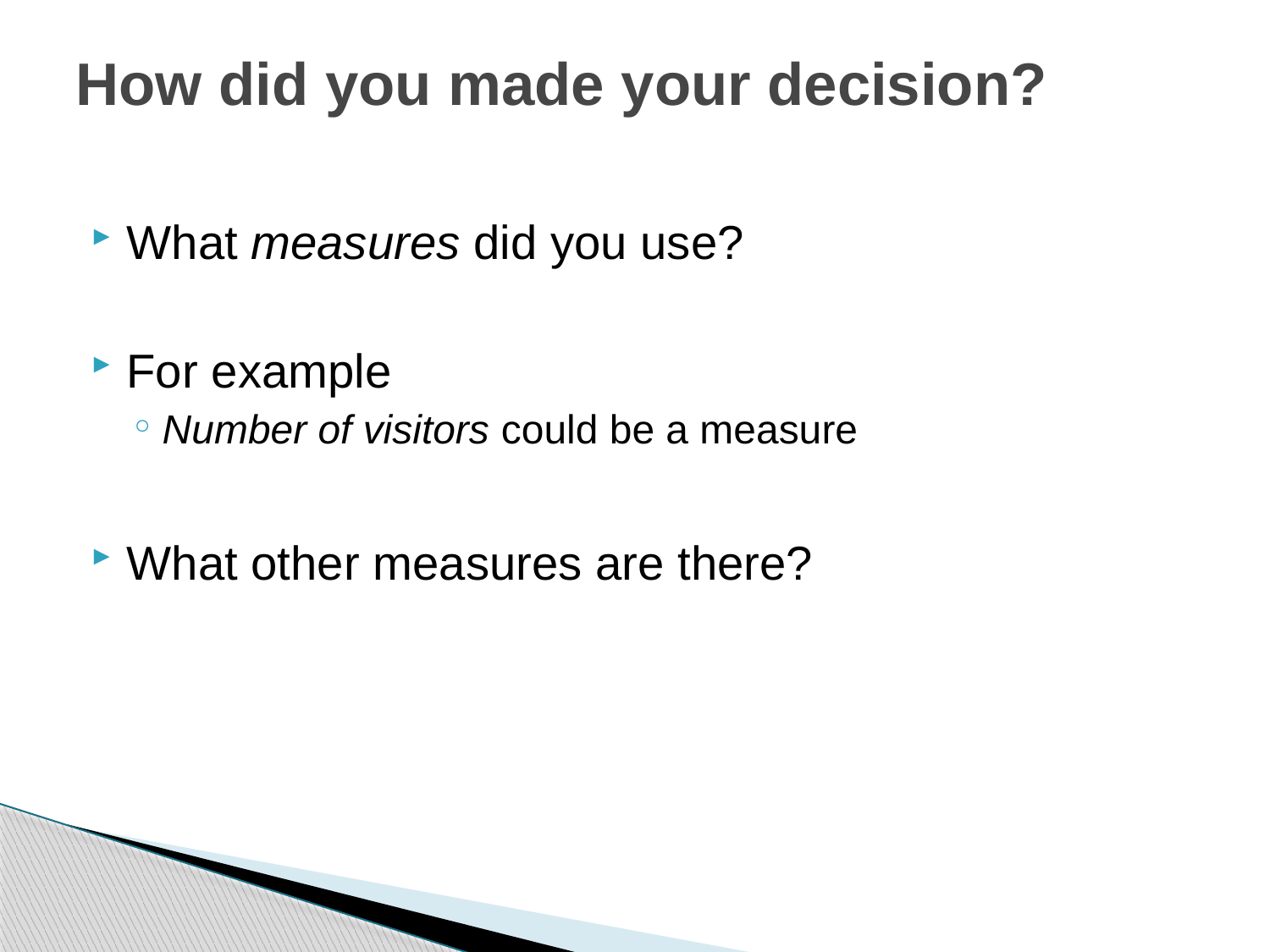

# How did you made your decision?
What measures did you use?

For example
Number of visitors could be a measure

What other measures are there?